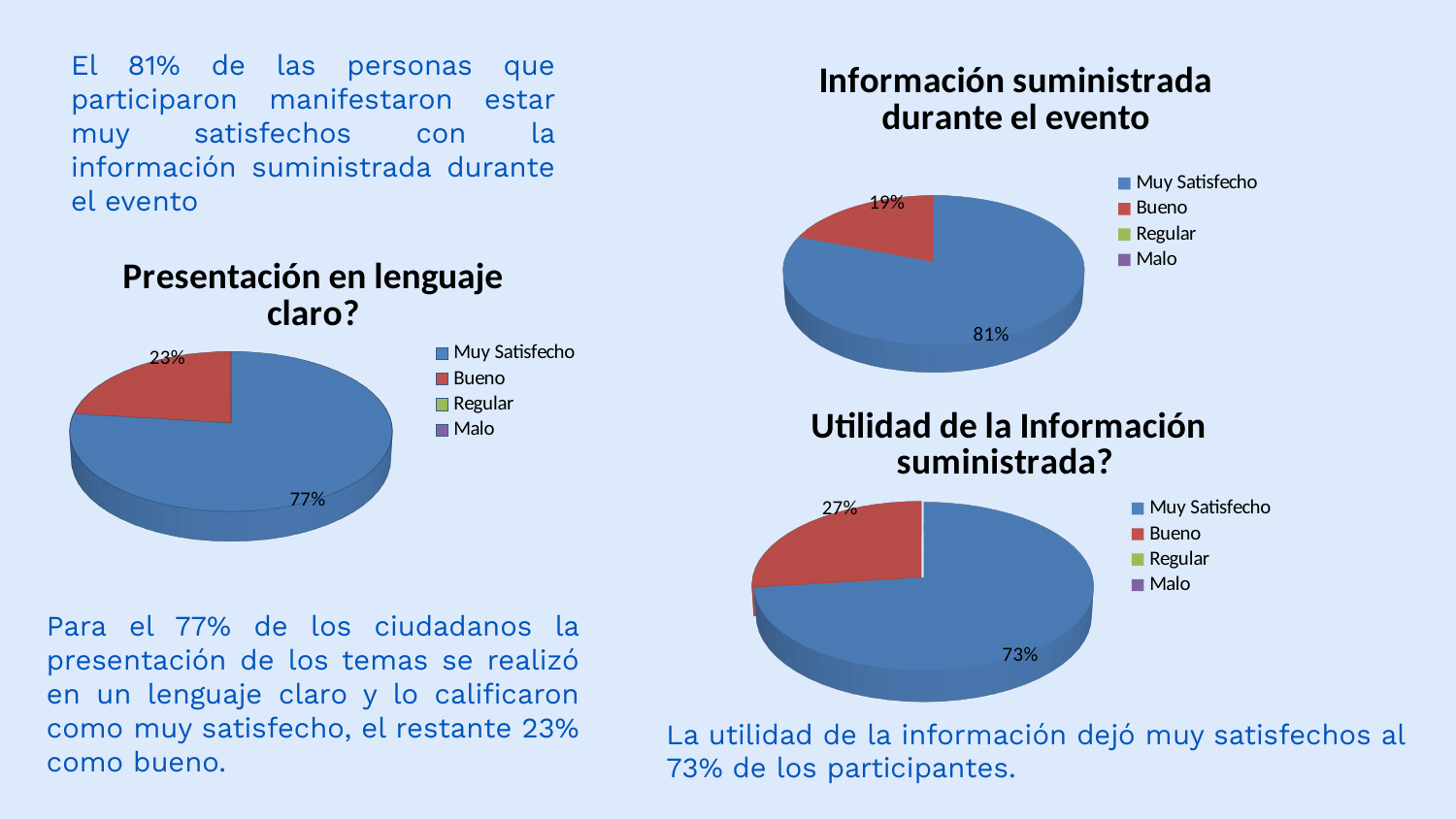

El 81% de las personas que participaron manifestaron estar muy satisfechos con la información suministrada durante el evento

[unsupported chart]

[unsupported chart]

[unsupported chart]

Para el 77% de los ciudadanos la presentación de los temas se realizó en un lenguaje claro y lo calificaron como muy satisfecho, el restante 23% como bueno.
La utilidad de la información dejó muy satisfechos al 73% de los participantes.